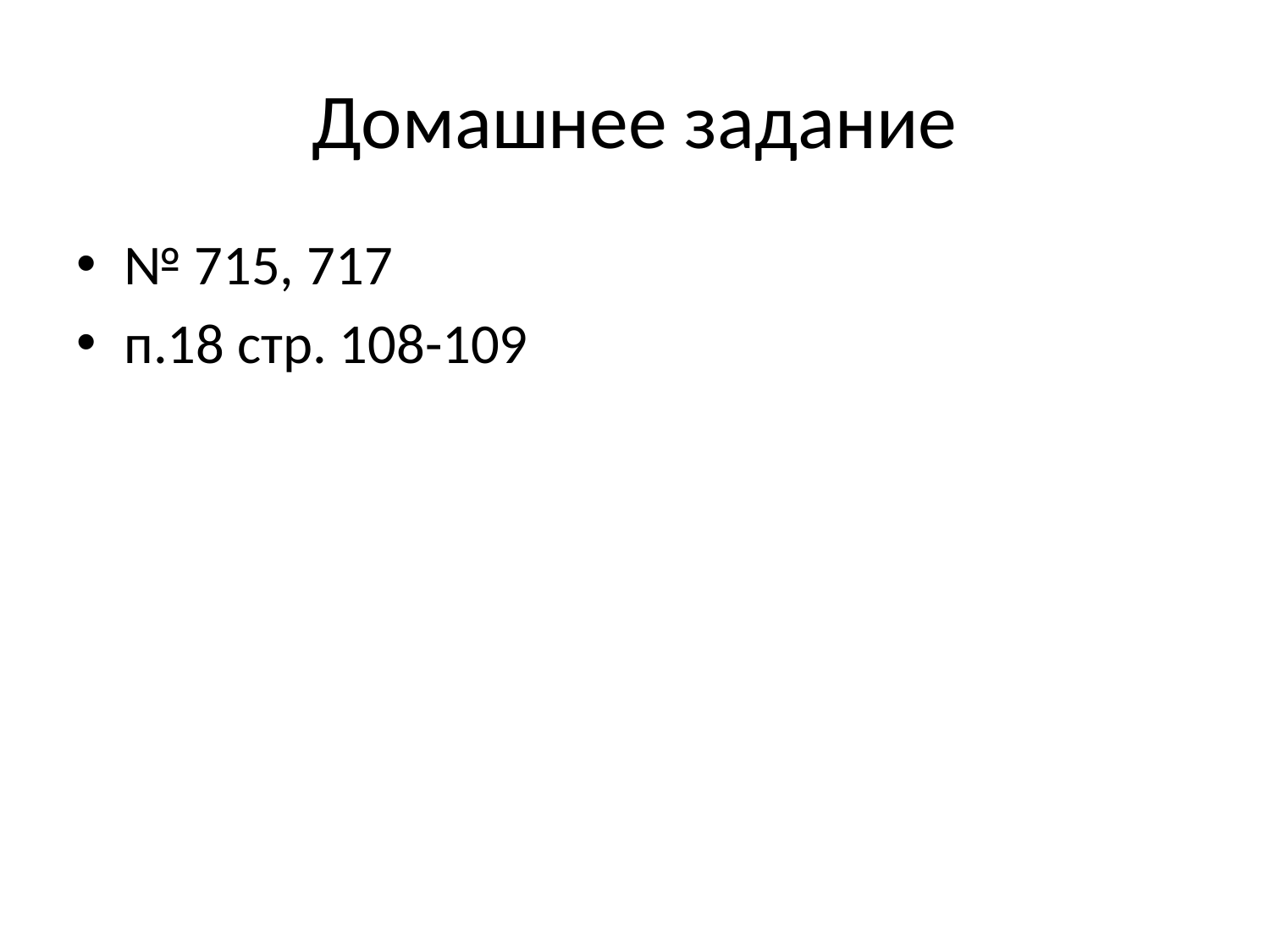

# Домашнее задание
№ 715, 717
п.18 стр. 108-109